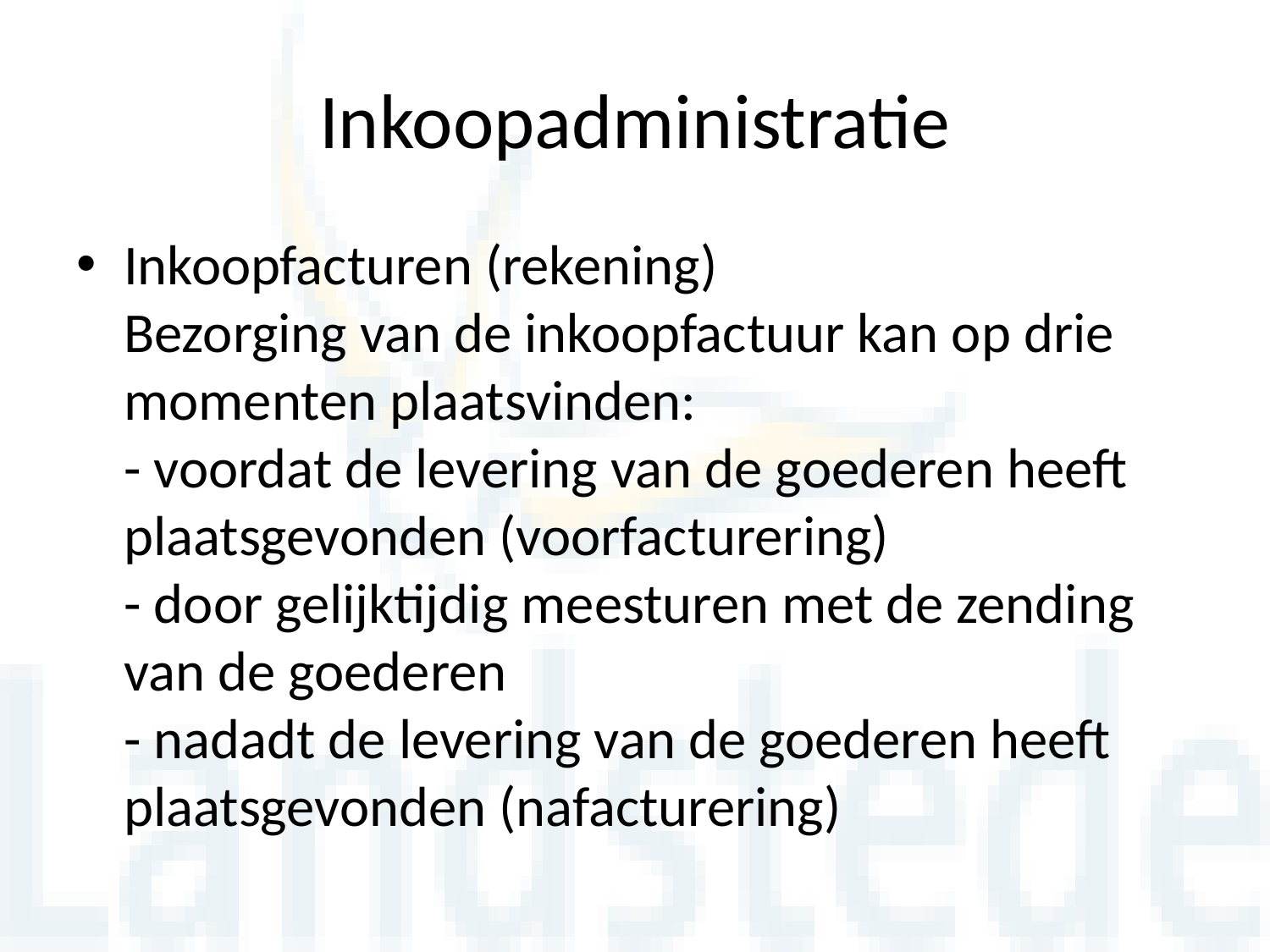

# Inkoopadministratie
Inkoopfacturen (rekening)
Bezorging van de inkoopfactuur kan op drie momenten plaatsvinden:
- voordat de levering van de goederen heeft plaatsgevonden (voorfacturering)
- door gelijktijdig meesturen met de zending van de goederen
- nadadt de levering van de goederen heeft plaatsgevonden (nafacturering)